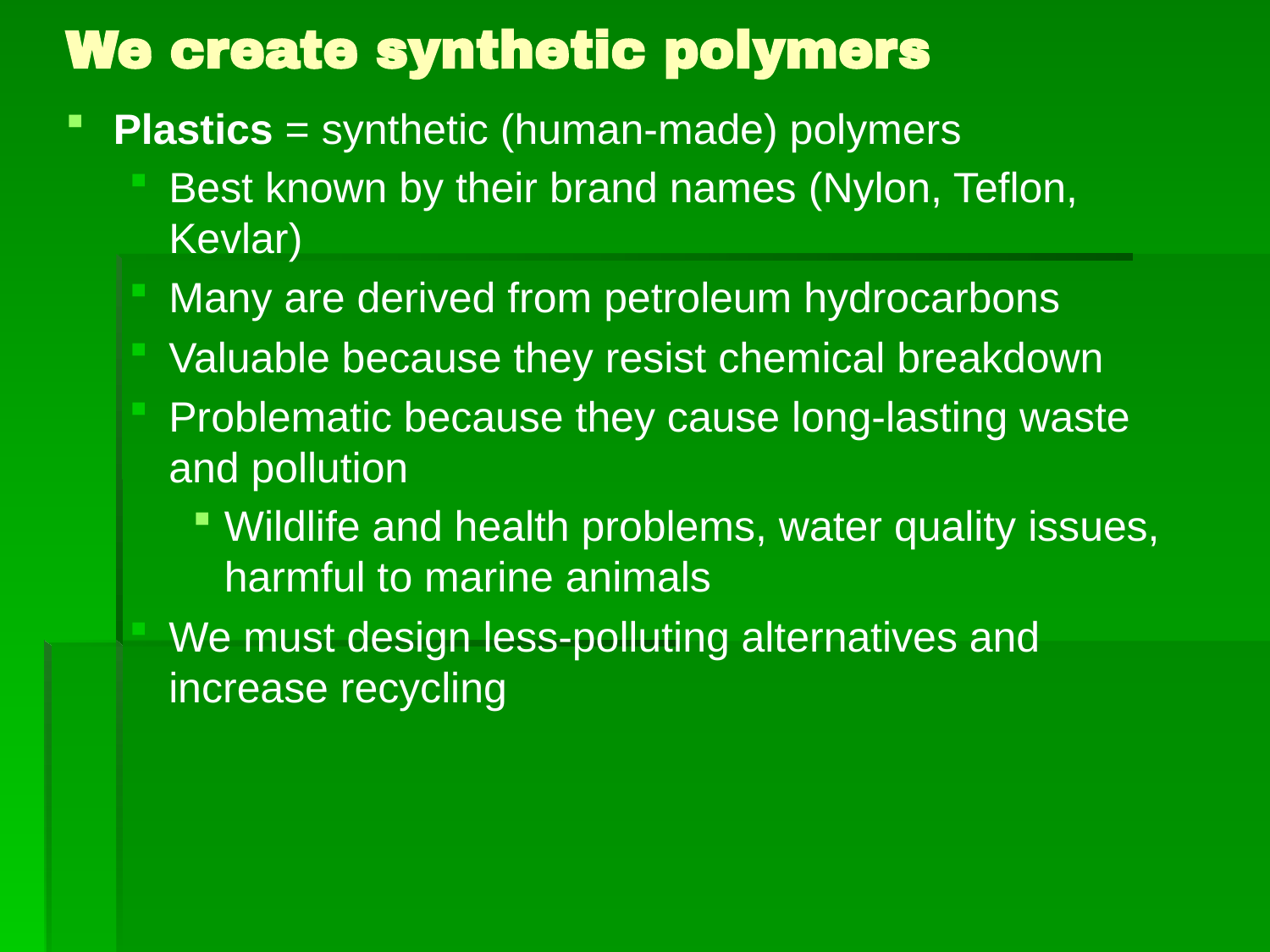

# We create synthetic polymers
Plastics = synthetic (human-made) polymers
Best known by their brand names (Nylon, Teflon, Kevlar)
Many are derived from petroleum hydrocarbons
Valuable because they resist chemical breakdown
Problematic because they cause long-lasting waste and pollution
Wildlife and health problems, water quality issues, harmful to marine animals
We must design less-polluting alternatives and increase recycling